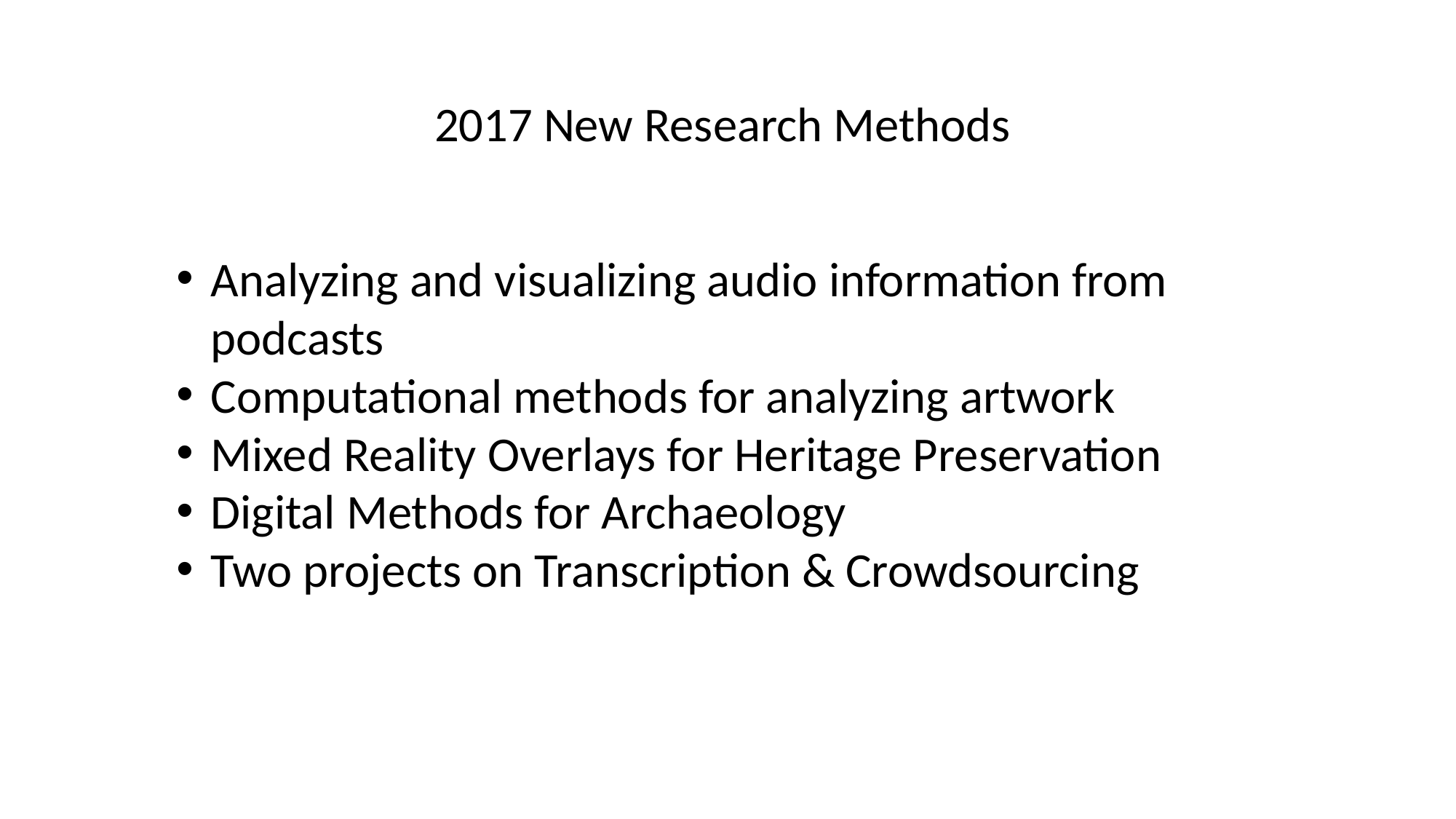

2017 New Research Methods
Analyzing and visualizing audio information from podcasts
Computational methods for analyzing artwork
Mixed Reality Overlays for Heritage Preservation
Digital Methods for Archaeology
Two projects on Transcription & Crowdsourcing